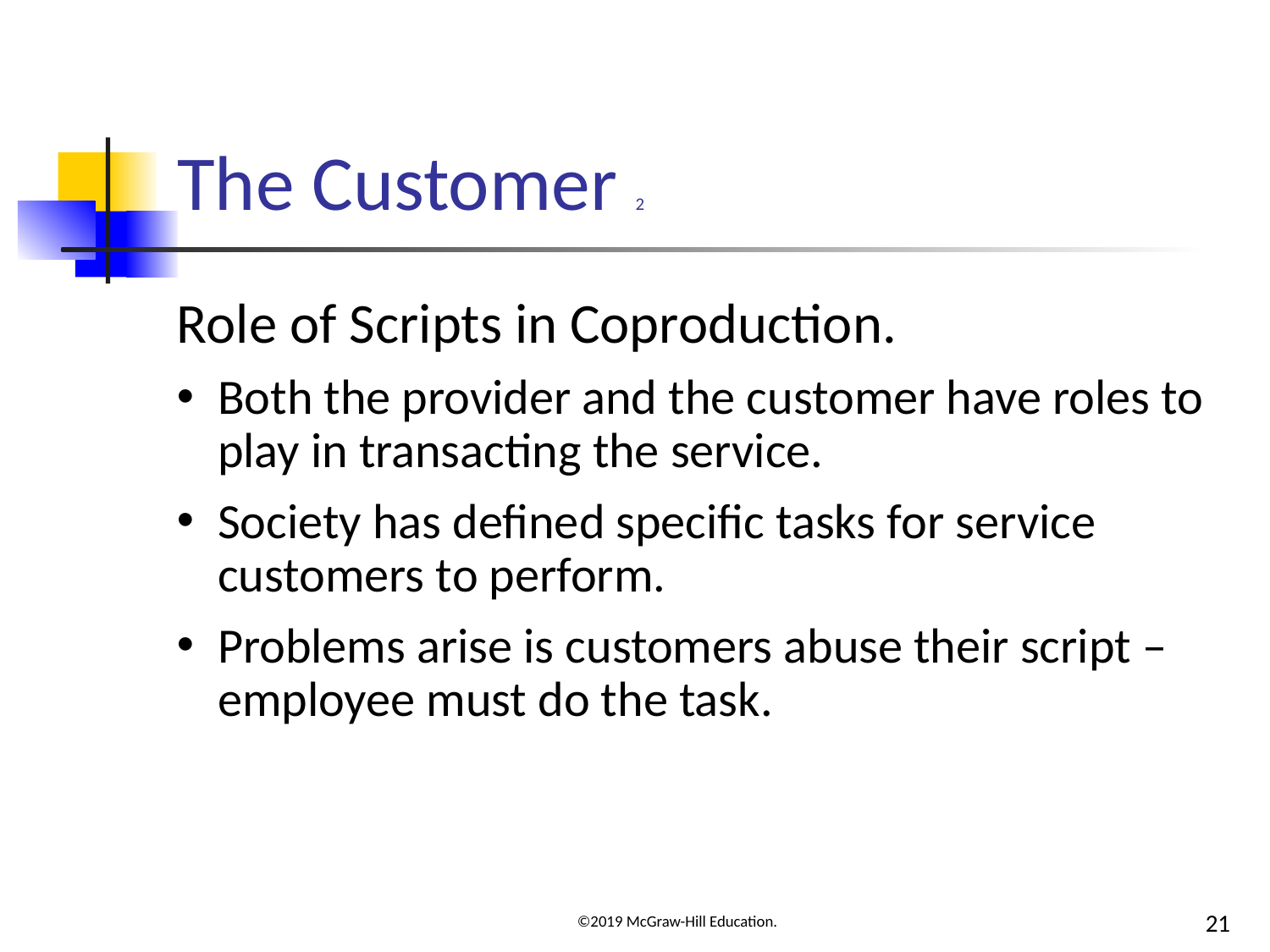

# The Customer 2
Role of Scripts in Coproduction.
Both the provider and the customer have roles to play in transacting the service.
Society has defined specific tasks for service customers to perform.
Problems arise is customers abuse their script – employee must do the task.